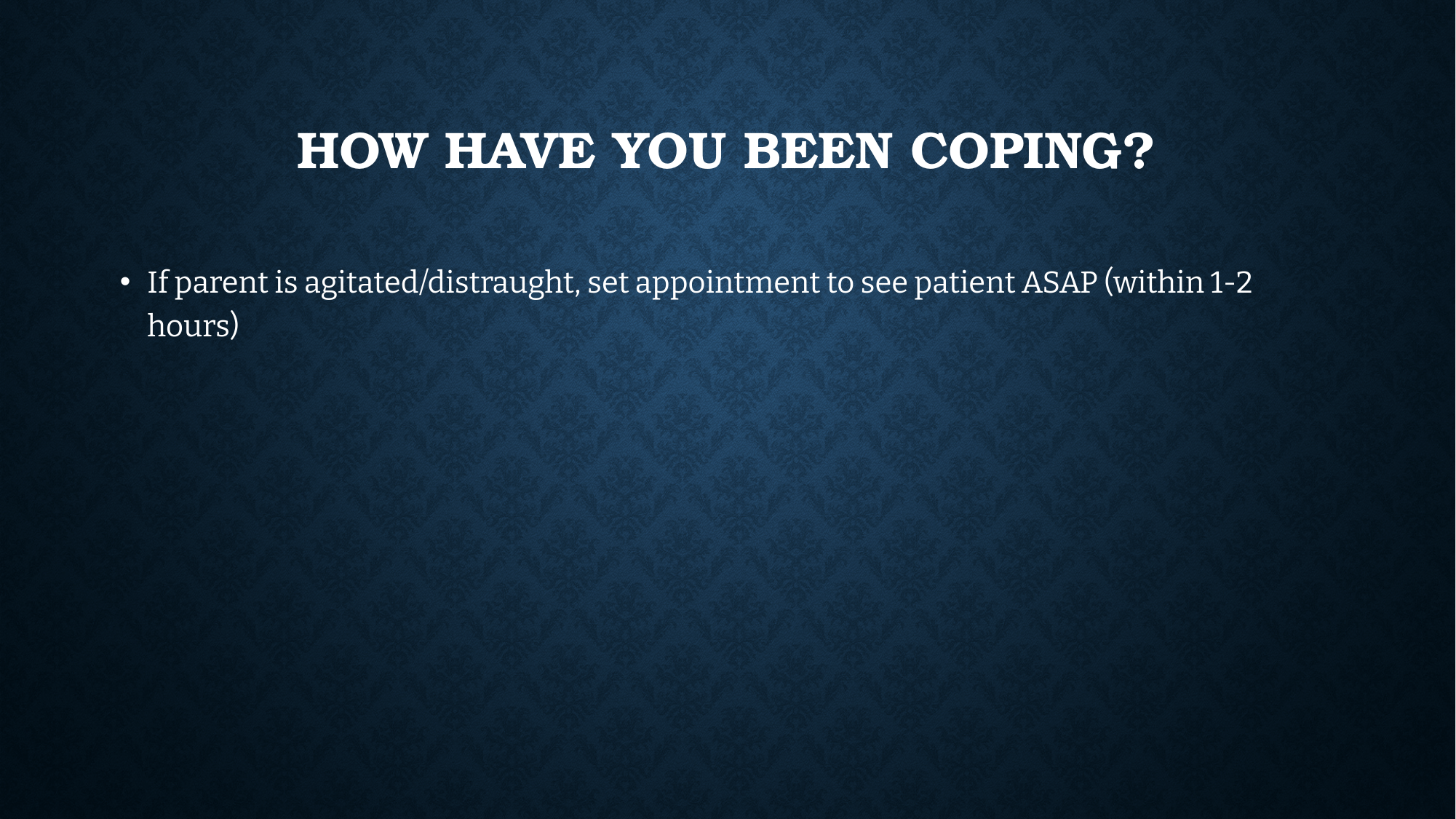

# How have you been coping?
If parent is agitated/distraught, set appointment to see patient ASAP (within 1-2 hours)